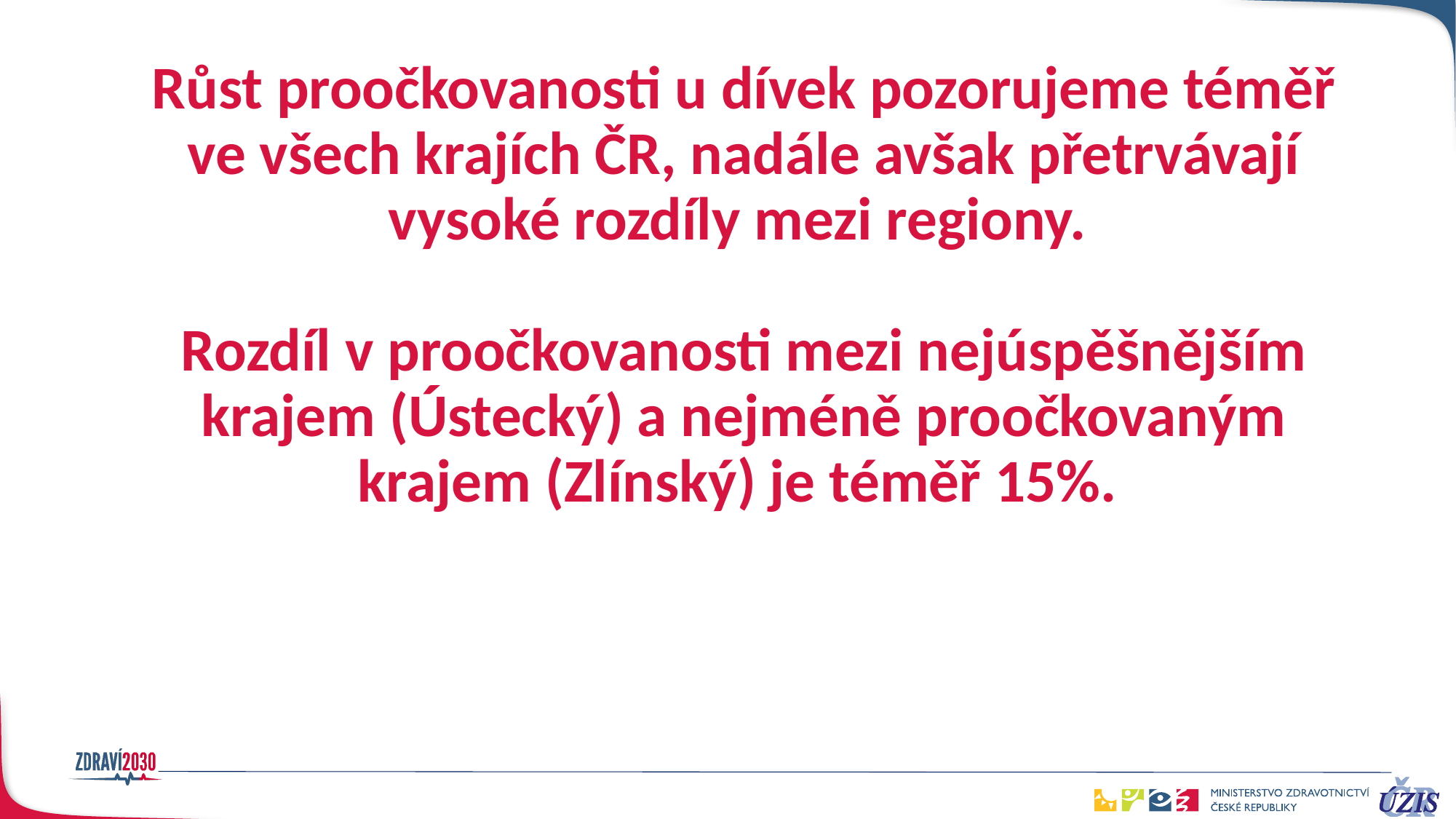

# Růst proočkovanosti u dívek pozorujeme téměř ve všech krajích ČR, nadále avšak přetrvávají vysoké rozdíly mezi regiony. Rozdíl v proočkovanosti mezi nejúspěšnějším krajem (Ústecký) a nejméně proočkovaným krajem (Zlínský) je téměř 15%.